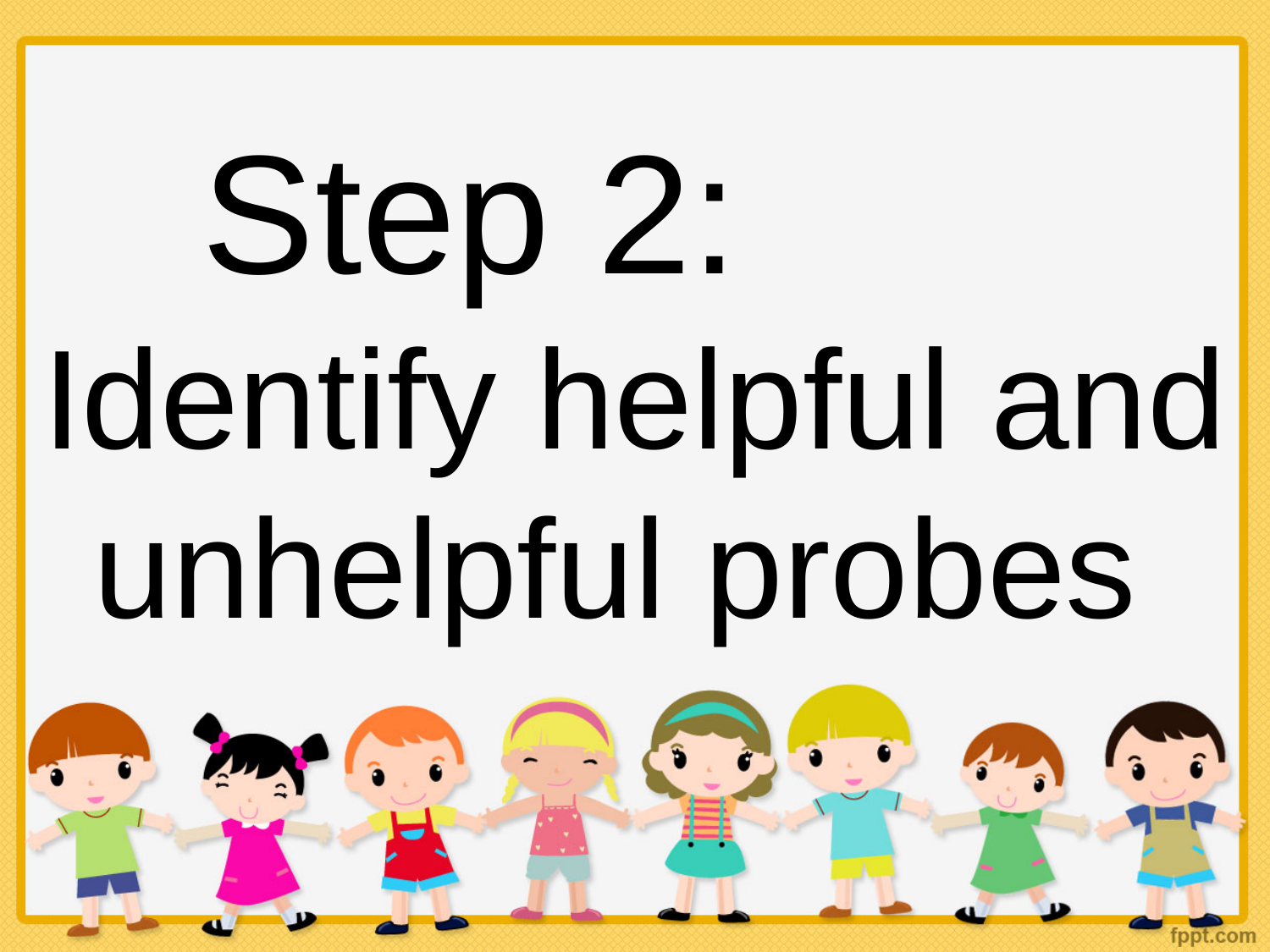

# Step 2:        Identify helpful and unhelpful probes